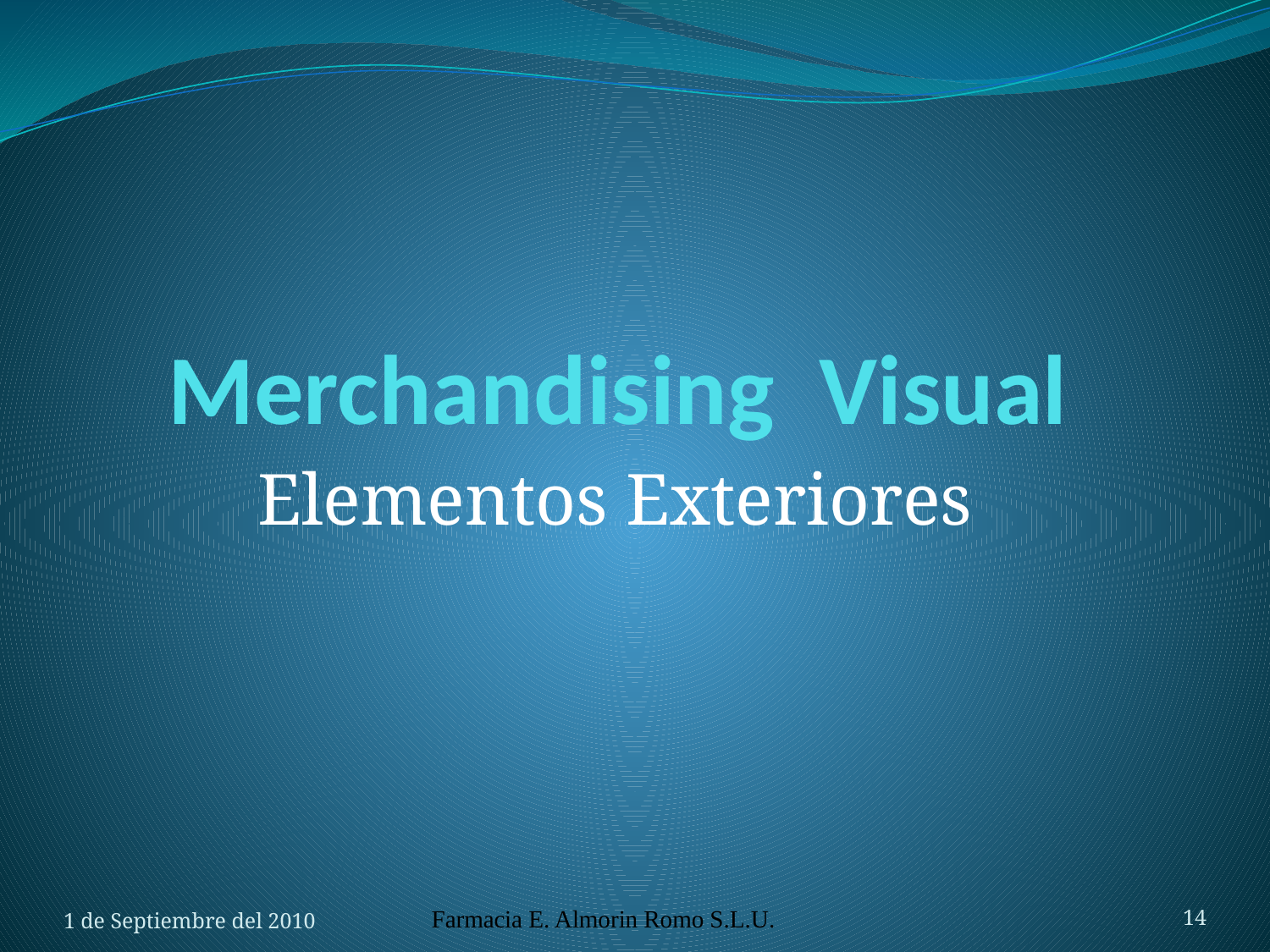

# Merchandising  Visual
Elementos Exteriores
1 de Septiembre del 2010
Farmacia E. Almorin Romo S.L.U.
14